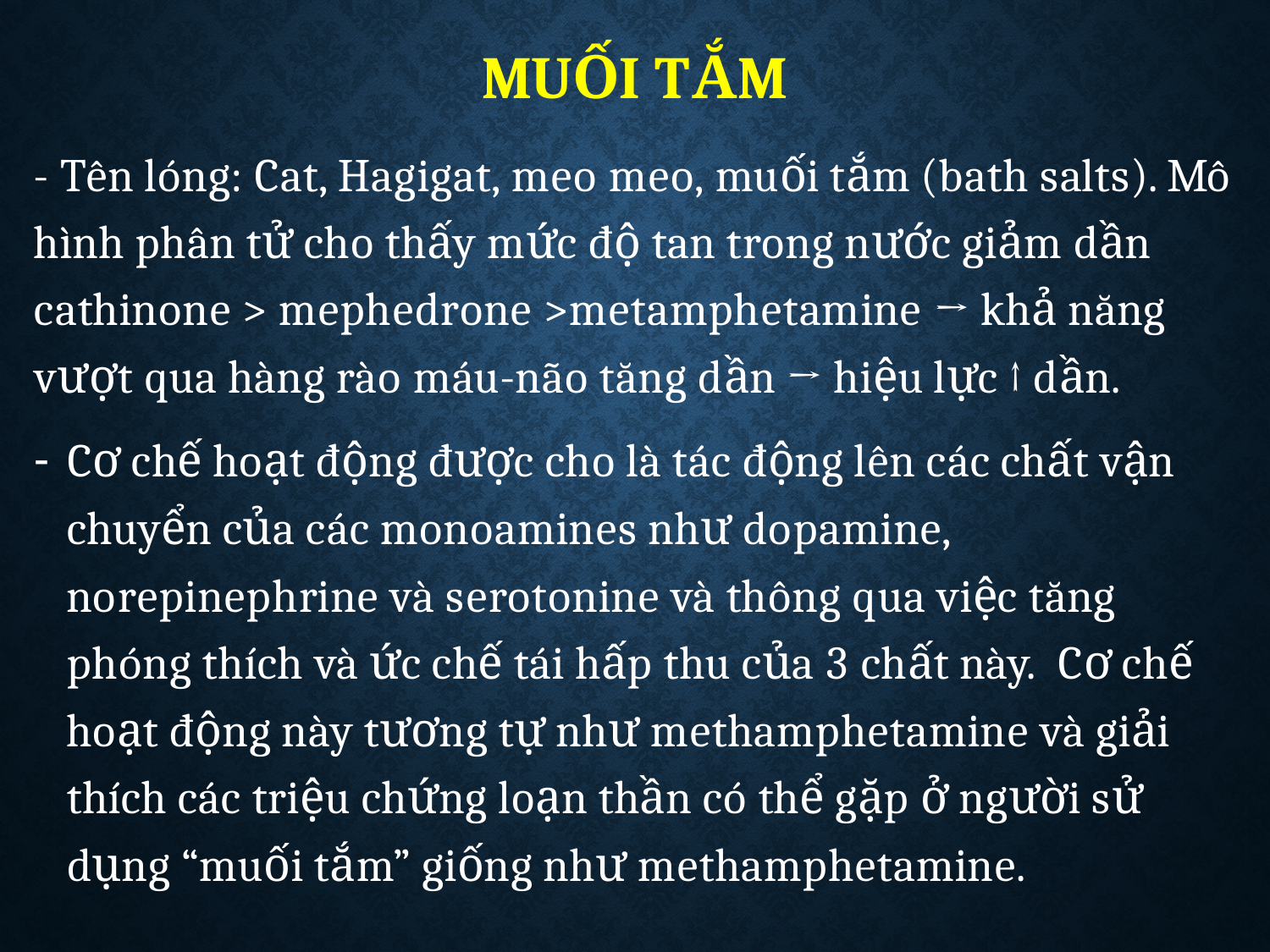

# Muối tắm
- Tên lóng: Cat, Hagigat, meo meo, muối tắm (bath salts). Mô hình phân tử cho thấy mức độ tan trong nước giảm dần cathinone > mephedrone >metamphetamine → khả năng vượt qua hàng rào máu-não tăng dần → hiệu lực ↑ dần.
Cơ chế hoạt động được cho là tác động lên các chất vận chuyển của các monoamines như dopamine, norepinephrine và serotonine và thông qua việc tăng phóng thích và ức chế tái hấp thu của 3 chất này.  Cơ chế hoạt động này tương tự như methamphetamine và giải thích các triệu chứng loạn thần có thể gặp ở người sử dụng “muối tắm” giống như methamphetamine.